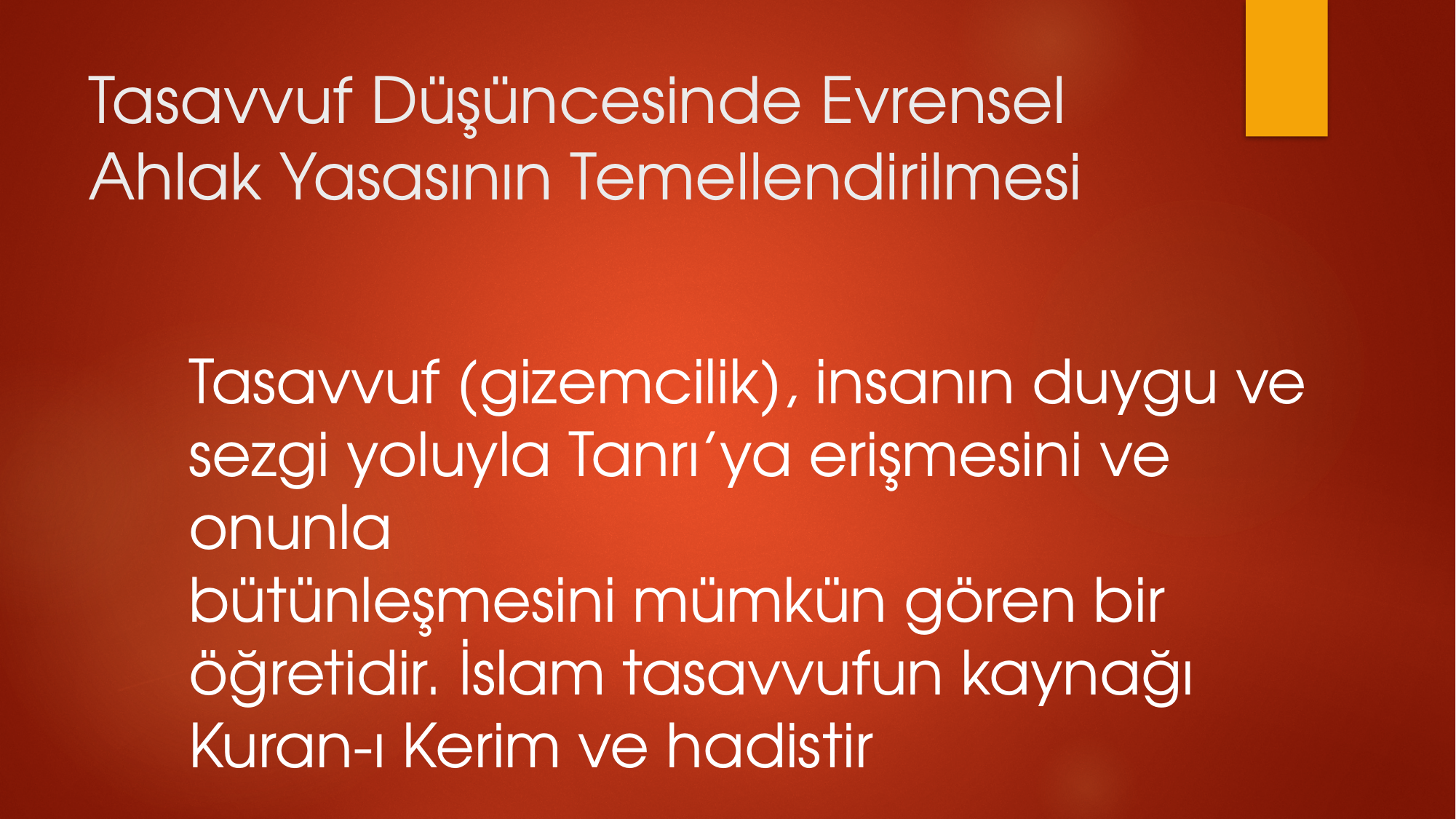

# Tasavvuf Düşüncesinde Evrensel Ahlak Yasasının Temellendirilmesi
Tasavvuf (gizemcilik), insanın duygu ve sezgi yoluyla Tanrı’ya erişmesini ve onunla
bütünleşmesini mümkün gören bir öğretidir. İslam tasavvufun kaynağı Kuran-ı Kerim ve hadistir